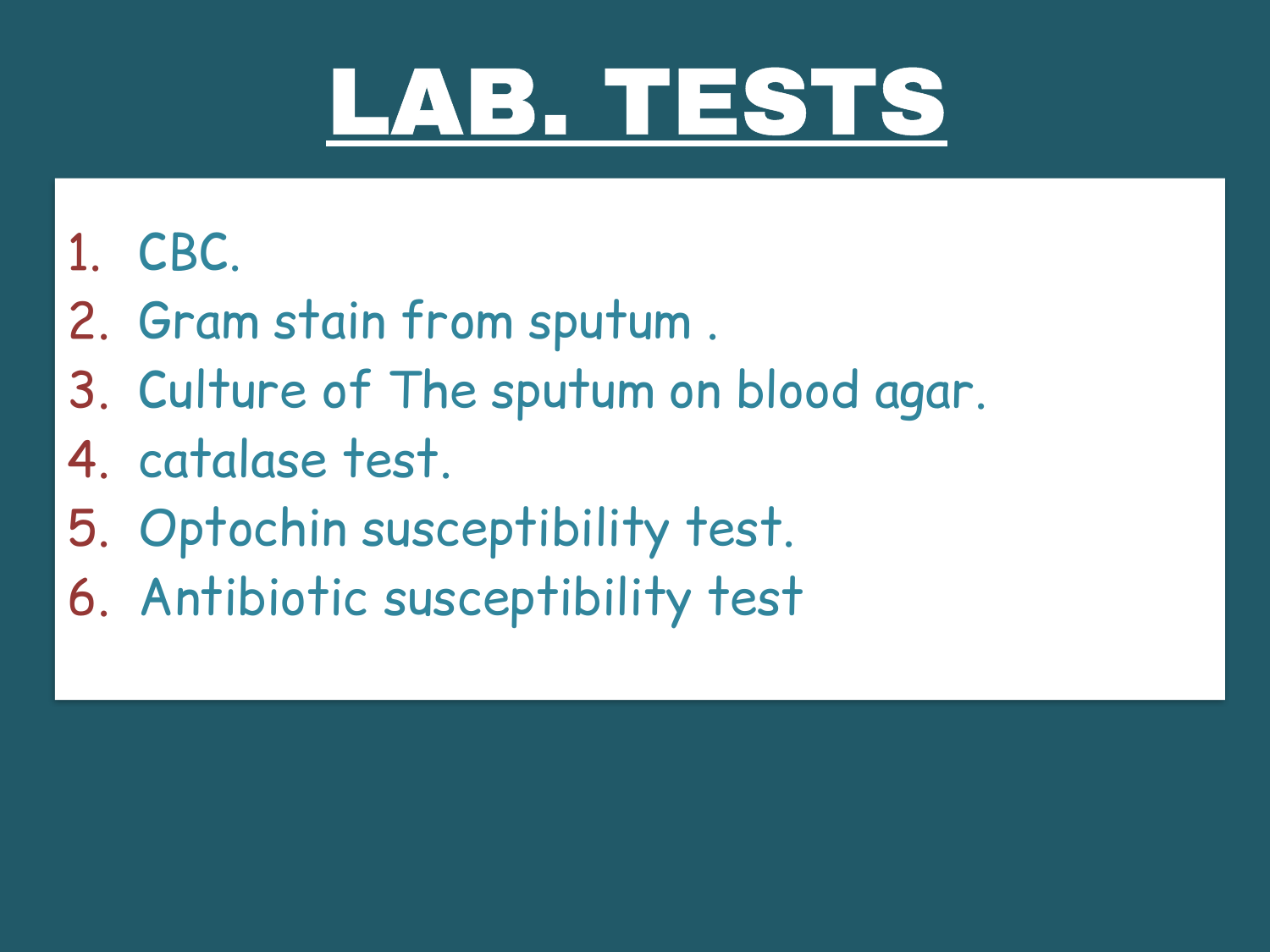

LAB. TESTS

CBC.
Gram stain from sputum .
Culture of The sputum on blood agar.
catalase test.
Optochin susceptibility test.
Antibiotic susceptibility test